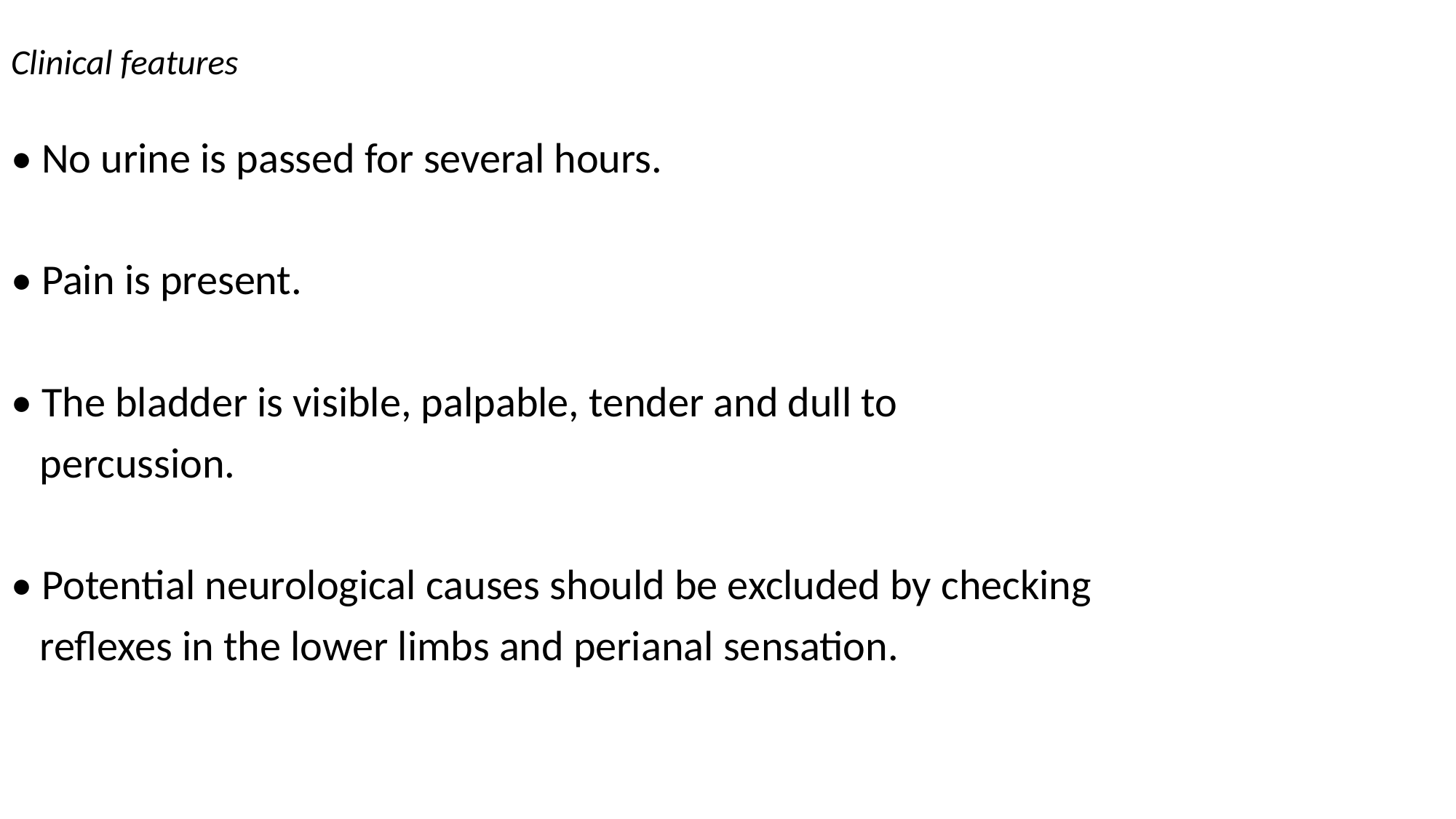

# Clinical features
• No urine is passed for several hours.

• Pain is present.

• The bladder is visible, palpable, tender and dull to
   percussion.

• Potential neurological causes should be excluded by checking
   reflexes in the lower limbs and perianal sensation.